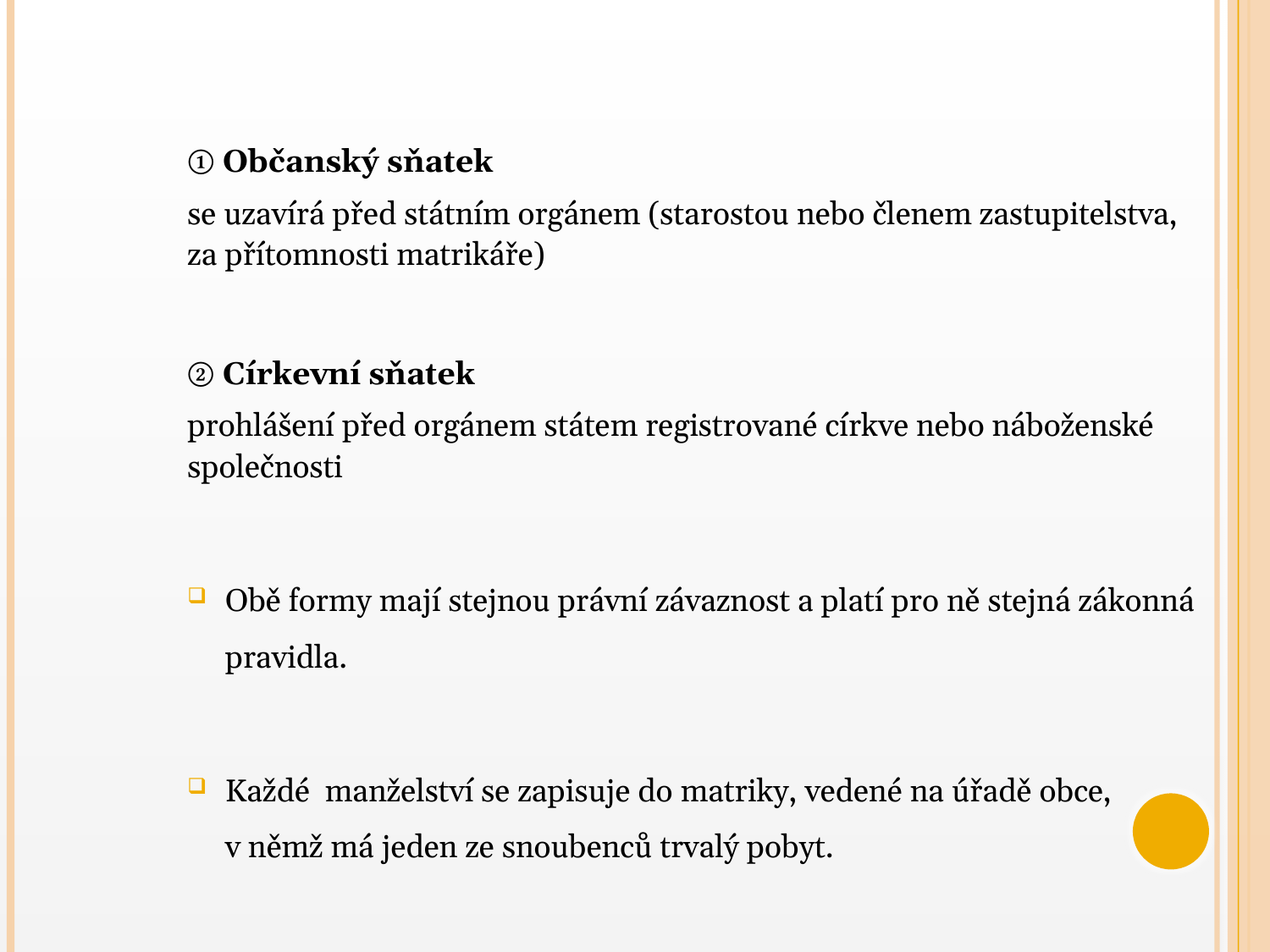

#
① Občanský sňatek
se uzavírá před státním orgánem (starostou nebo členem zastupitelstva, za přítomnosti matrikáře)

② Církevní sňatek
prohlášení před orgánem státem registrované církve nebo náboženské společnosti

Obě formy mají stejnou právní závaznost a platí pro ně stejná zákonná pravidla.

Každé  manželství se zapisuje do matriky, vedené na úřadě obce, v němž má jeden ze snoubenců trvalý pobyt.